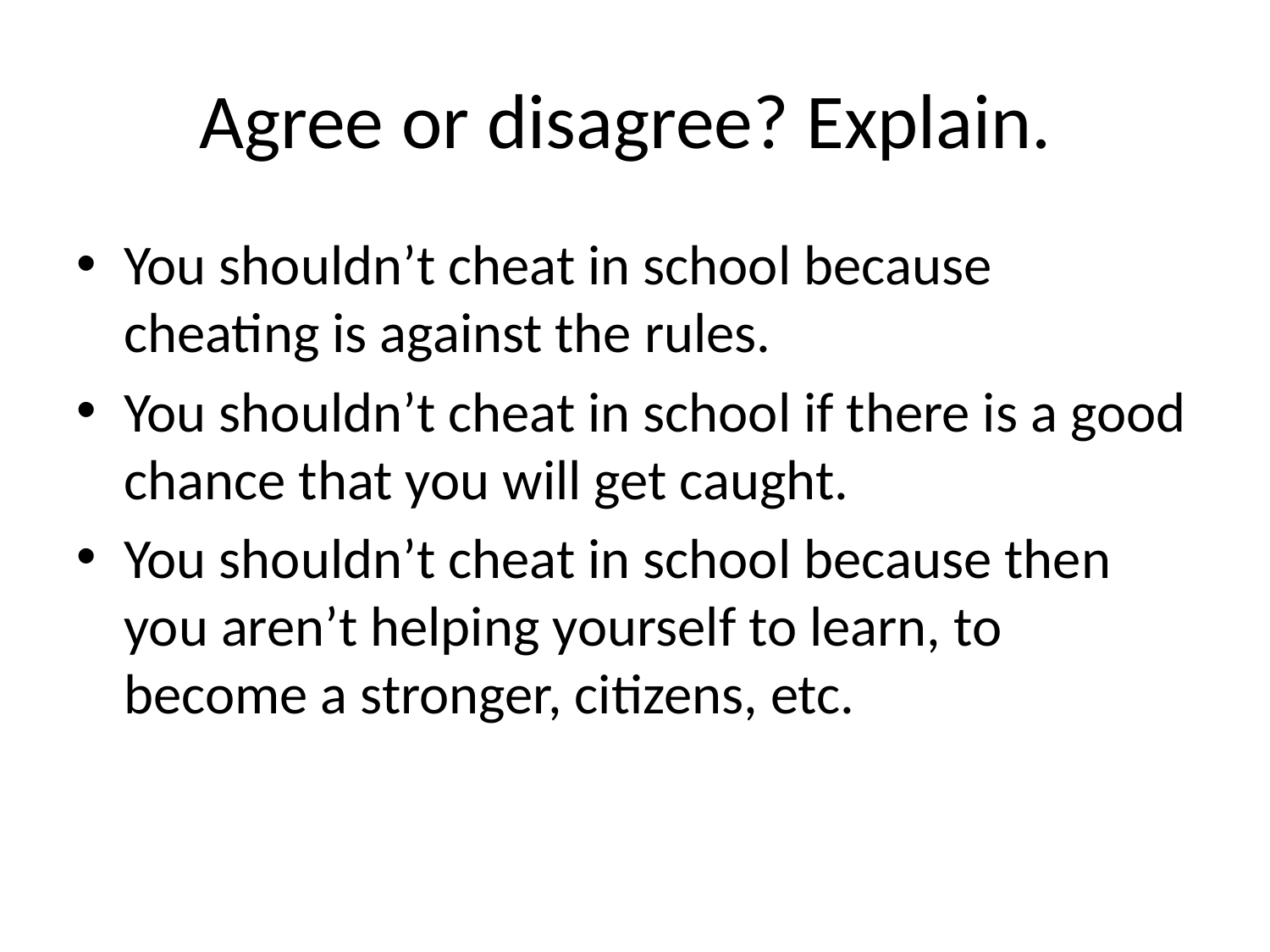

# Agree or disagree? Explain.
You shouldn’t cheat in school because cheating is against the rules.
You shouldn’t cheat in school if there is a good chance that you will get caught.
You shouldn’t cheat in school because then you aren’t helping yourself to learn, to become a stronger, citizens, etc.